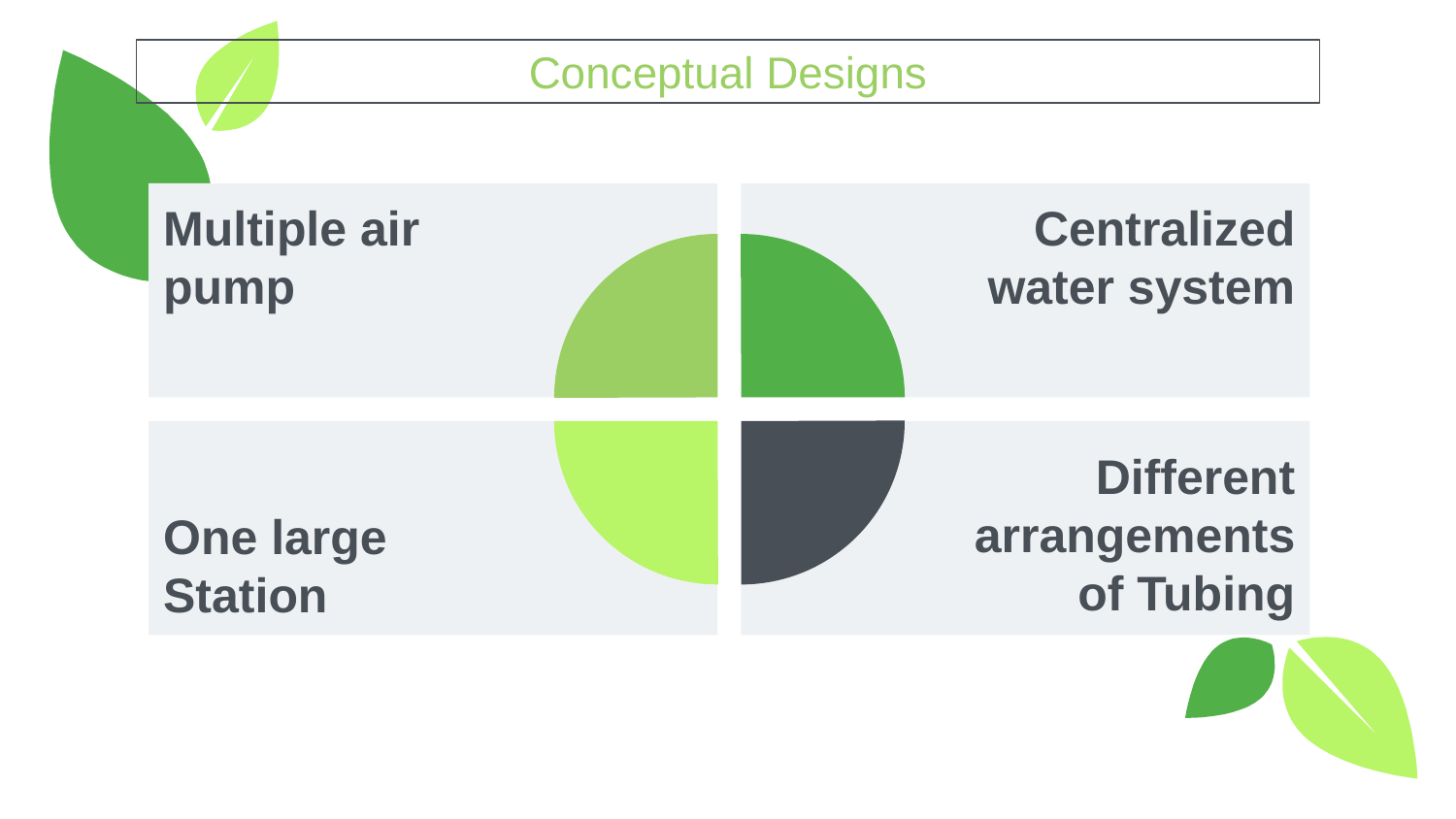

Conceptual Designs
Multiple air pump
Centralized water system

One large Station
Different arrangements of Tubing
4